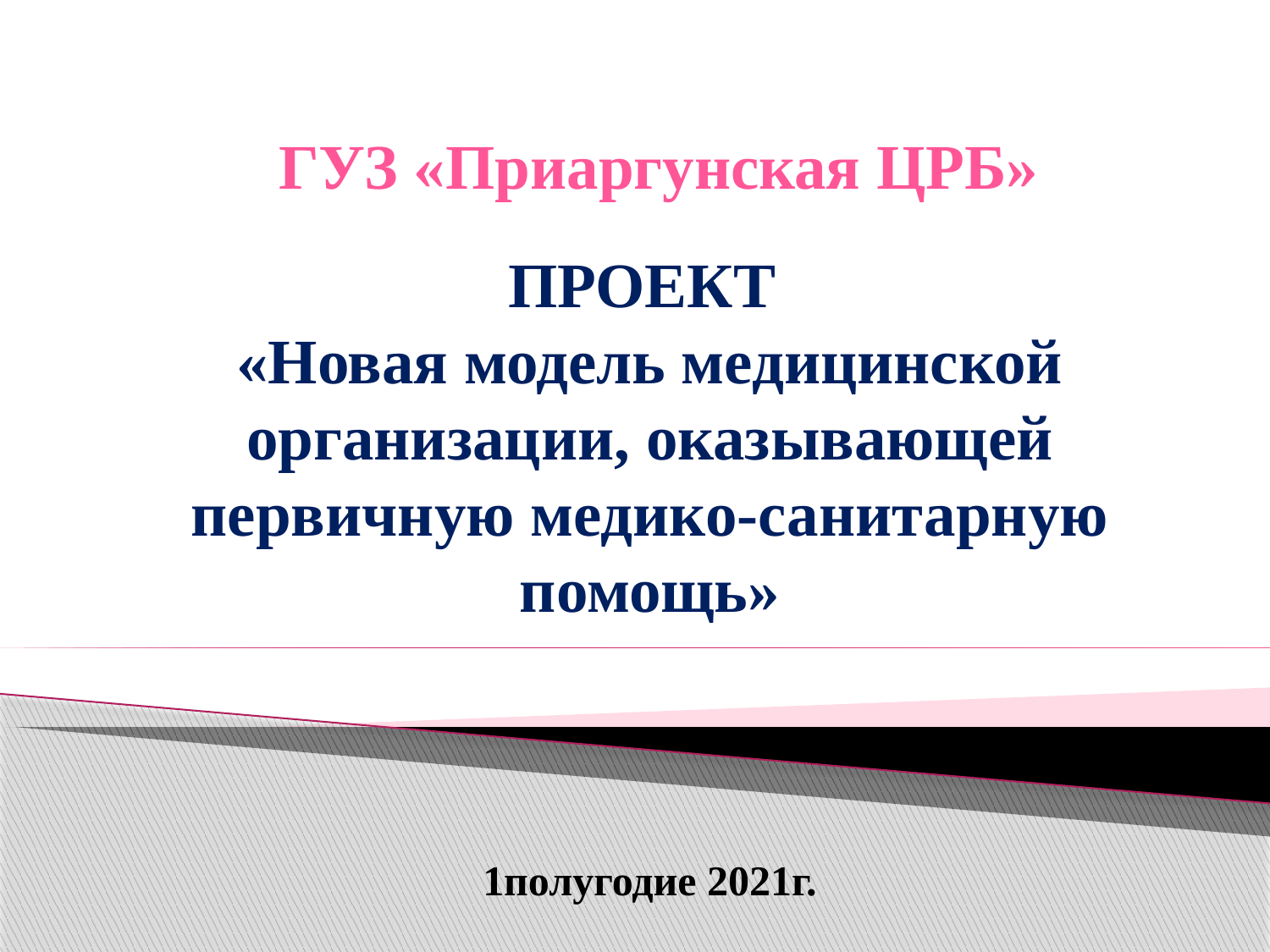

# ГУЗ «Приаргунская ЦРБ»
ПРОЕКТ
«Новая модель медицинской организации, оказывающей первичную медико-санитарную помощь»

1полугодие 2021г.